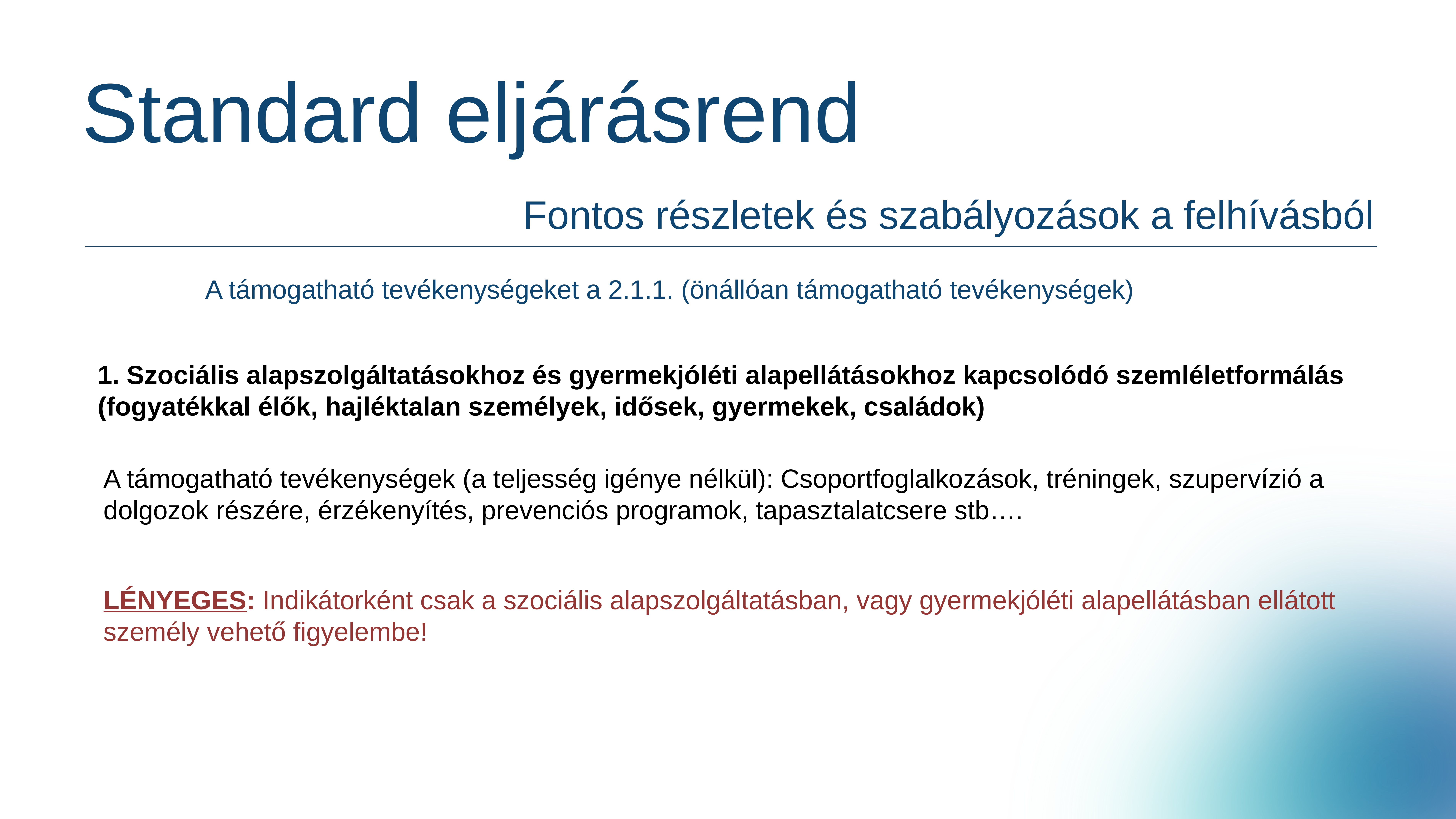

Standard eljárásrend
Fontos részletek és szabályozások a felhívásból

A támogatható tevékenységeket a 2.1.1. (önállóan támogatható tevékenységek)
1. Szociális alapszolgáltatásokhoz és gyermekjóléti alapellátásokhoz kapcsolódó szemléletformálás (fogyatékkal élők, hajléktalan személyek, idősek, gyermekek, családok)

A támogatható tevékenységek (a teljesség igénye nélkül): Csoportfoglalkozások, tréningek, szupervízió a dolgozok részére, érzékenyítés, prevenciós programok, tapasztalatcsere stb….
LÉNYEGES: Indikátorként csak a szociális alapszolgáltatásban, vagy gyermekjóléti alapellátásban ellátott személy vehető figyelembe!